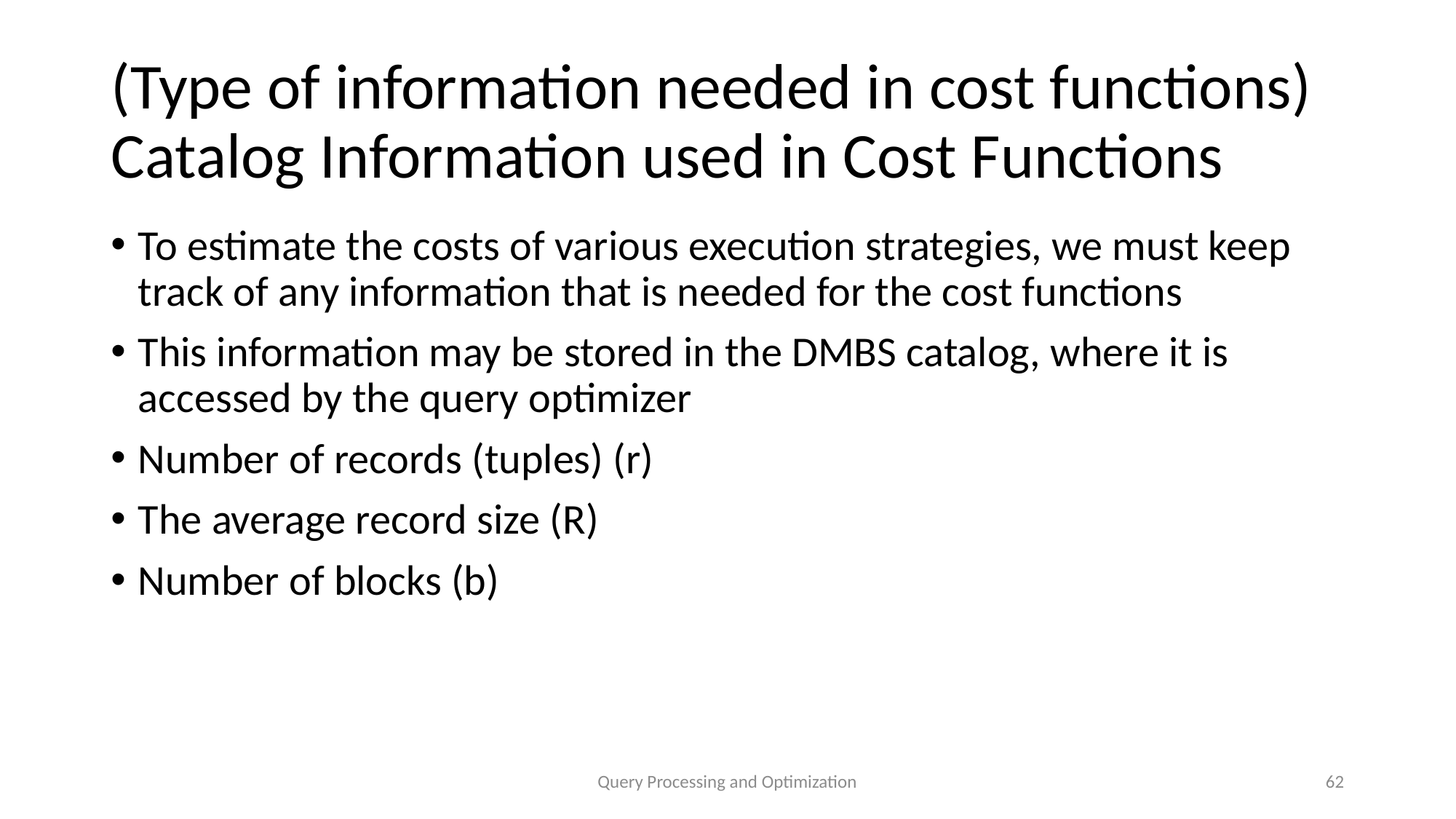

# (Type of information needed in cost functions) Catalog Information used in Cost Functions
To estimate the costs of various execution strategies, we must keep track of any information that is needed for the cost functions
This information may be stored in the DMBS catalog, where it is accessed by the query optimizer
Number of records (tuples) (r)
The average record size (R)
Number of blocks (b)
Query Processing and Optimization
62